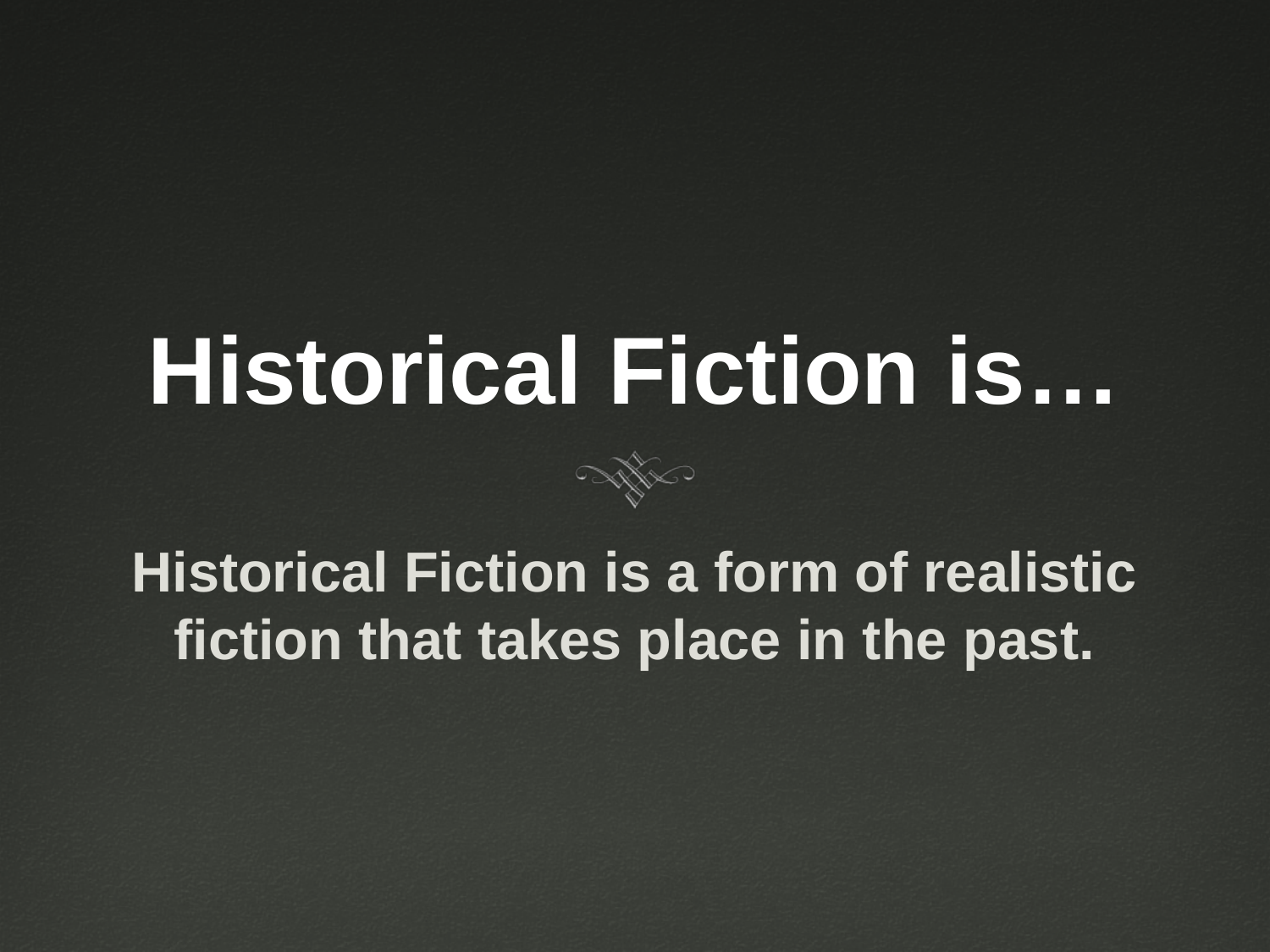

# Historical Fiction is…
Historical Fiction is a form of realistic fiction that takes place in the past.